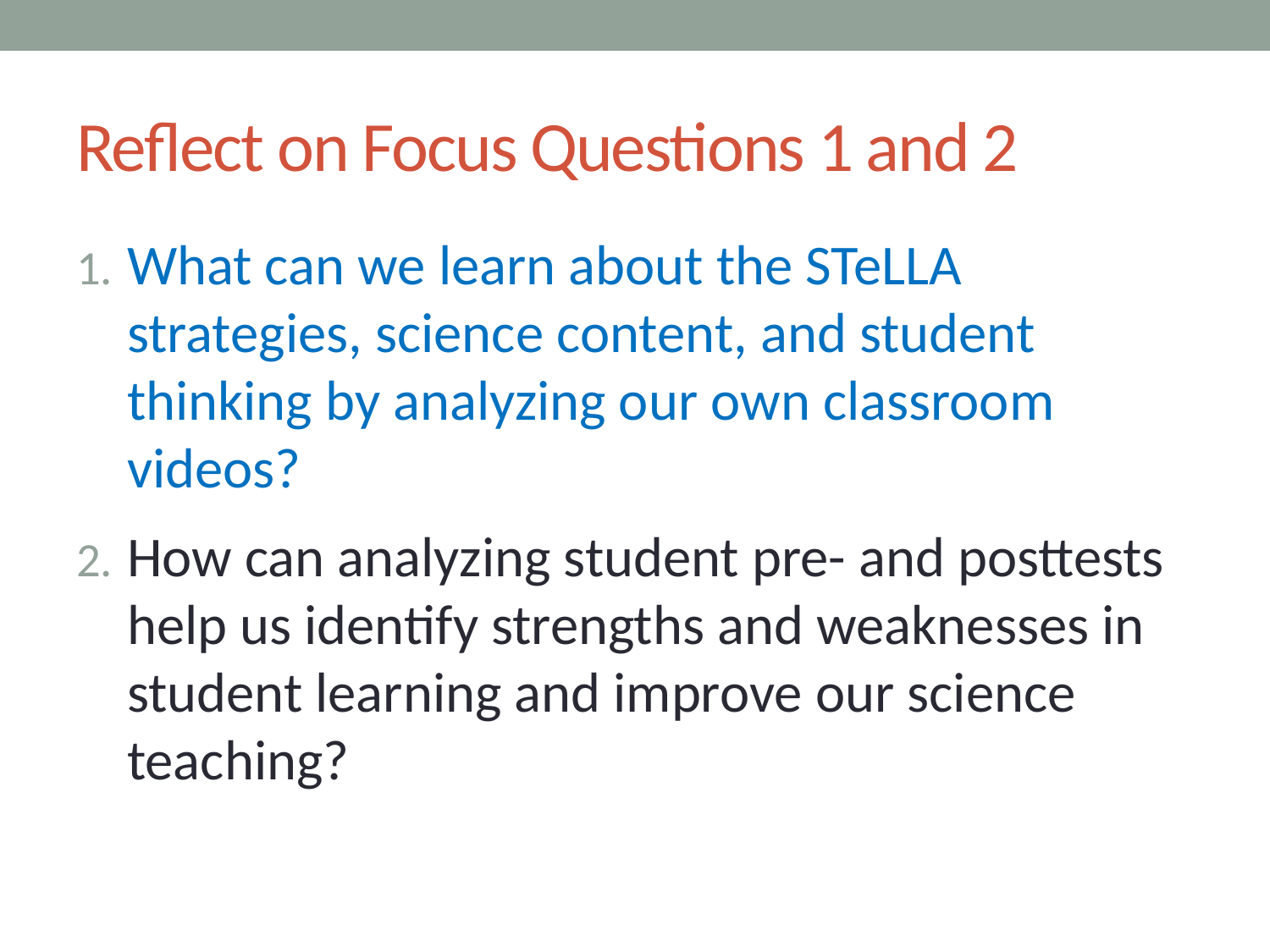

# Reflect on Focus Questions 1 and 2
What can we learn about the STeLLA strategies, science content, and student thinking by analyzing our own classroom videos?
How can analyzing student pre- and posttests help us identify strengths and weaknesses in student learning and improve our science teaching?